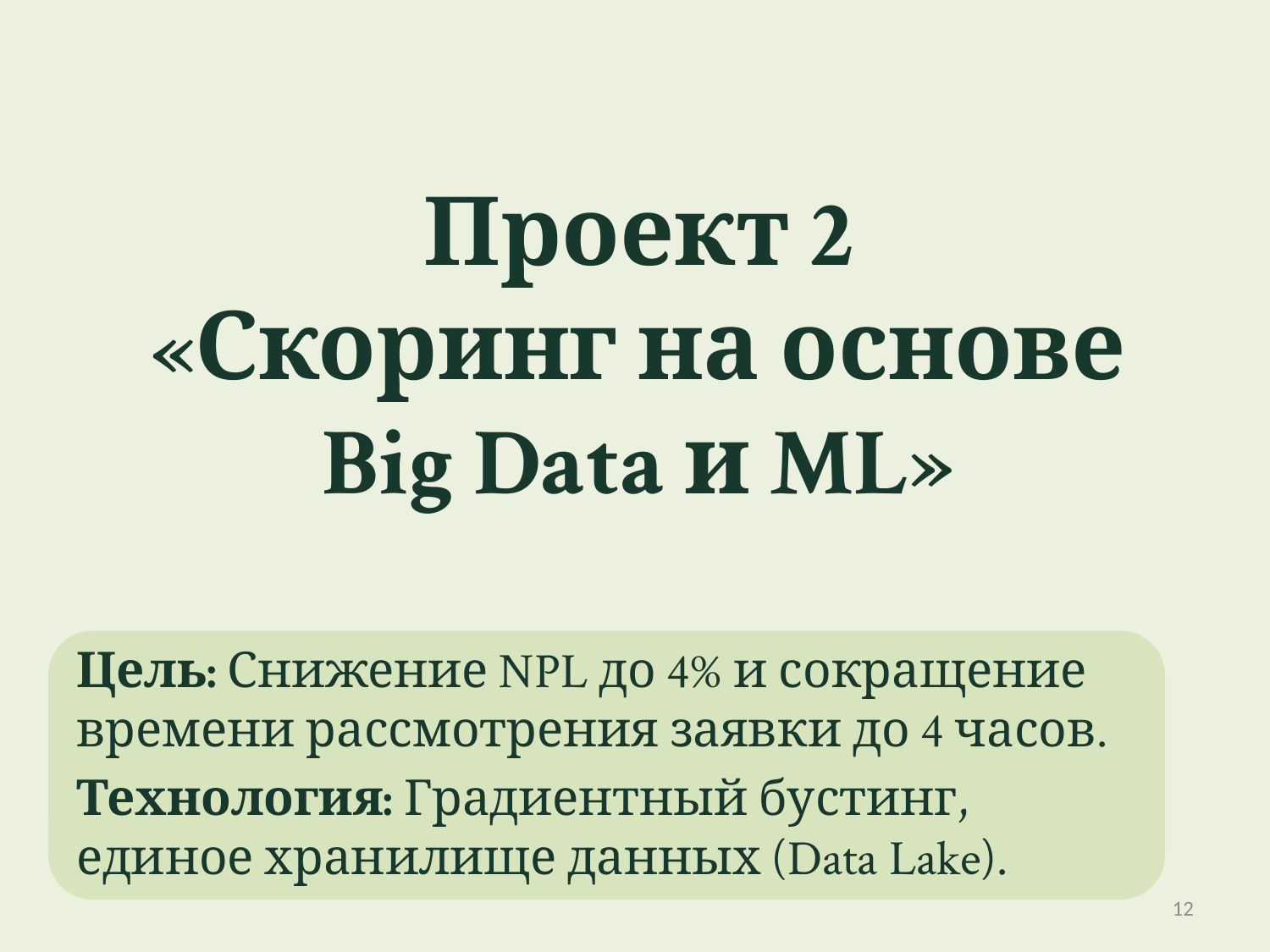

# Проект 2 «Скоринг на основе Big Data и ML»

Цель: Снижение NPL до 4% и сокращение времени рассмотрения заявки до 4 часов.
Технология: Градиентный бустинг, единое хранилище данных (Data Lake).

12